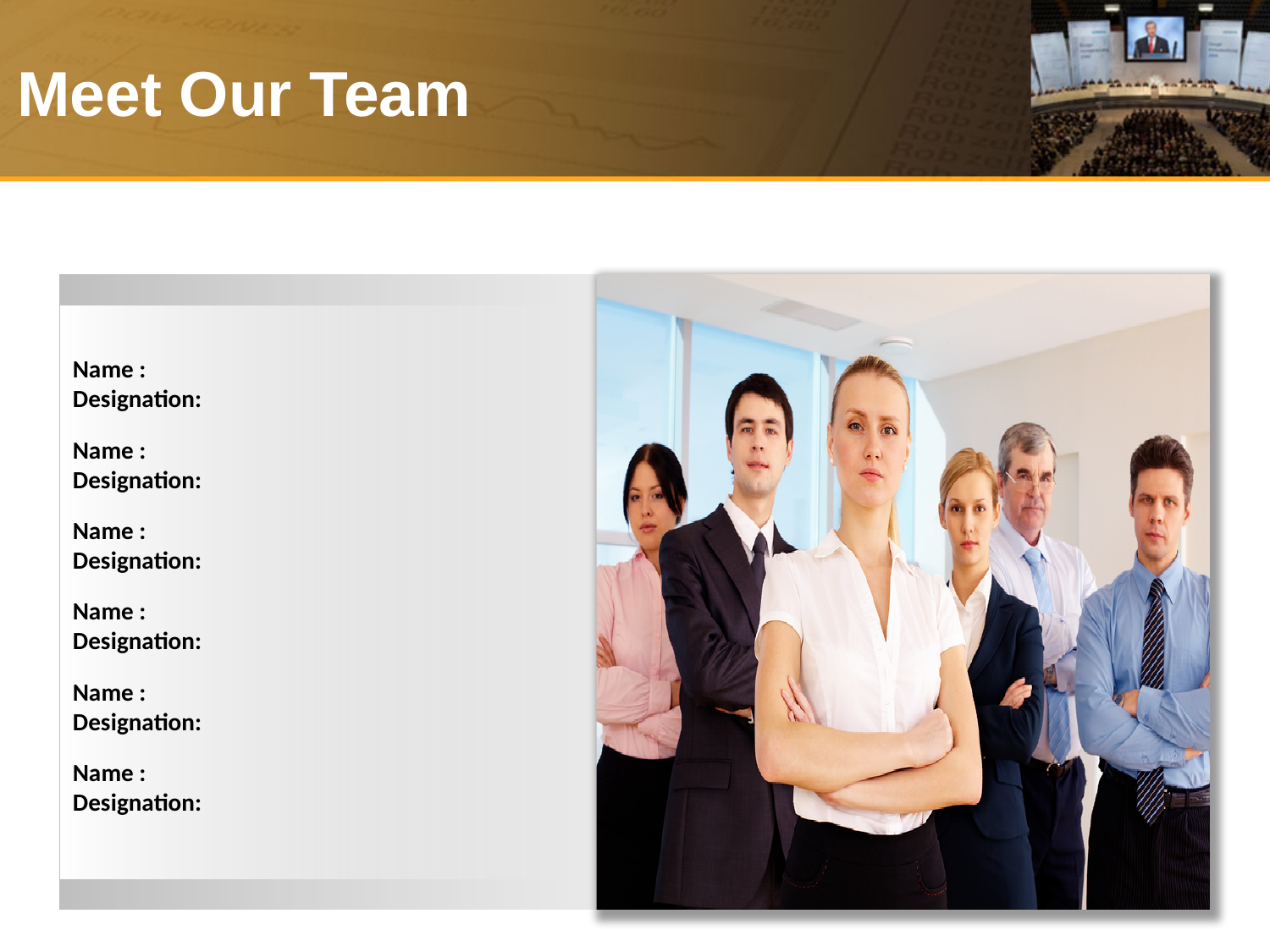

Meet Our Team

Name :
Designation:
Name :
Designation:
Name :
Designation:
Name :
Designation:
Name :
Designation:
Name :
Designation: